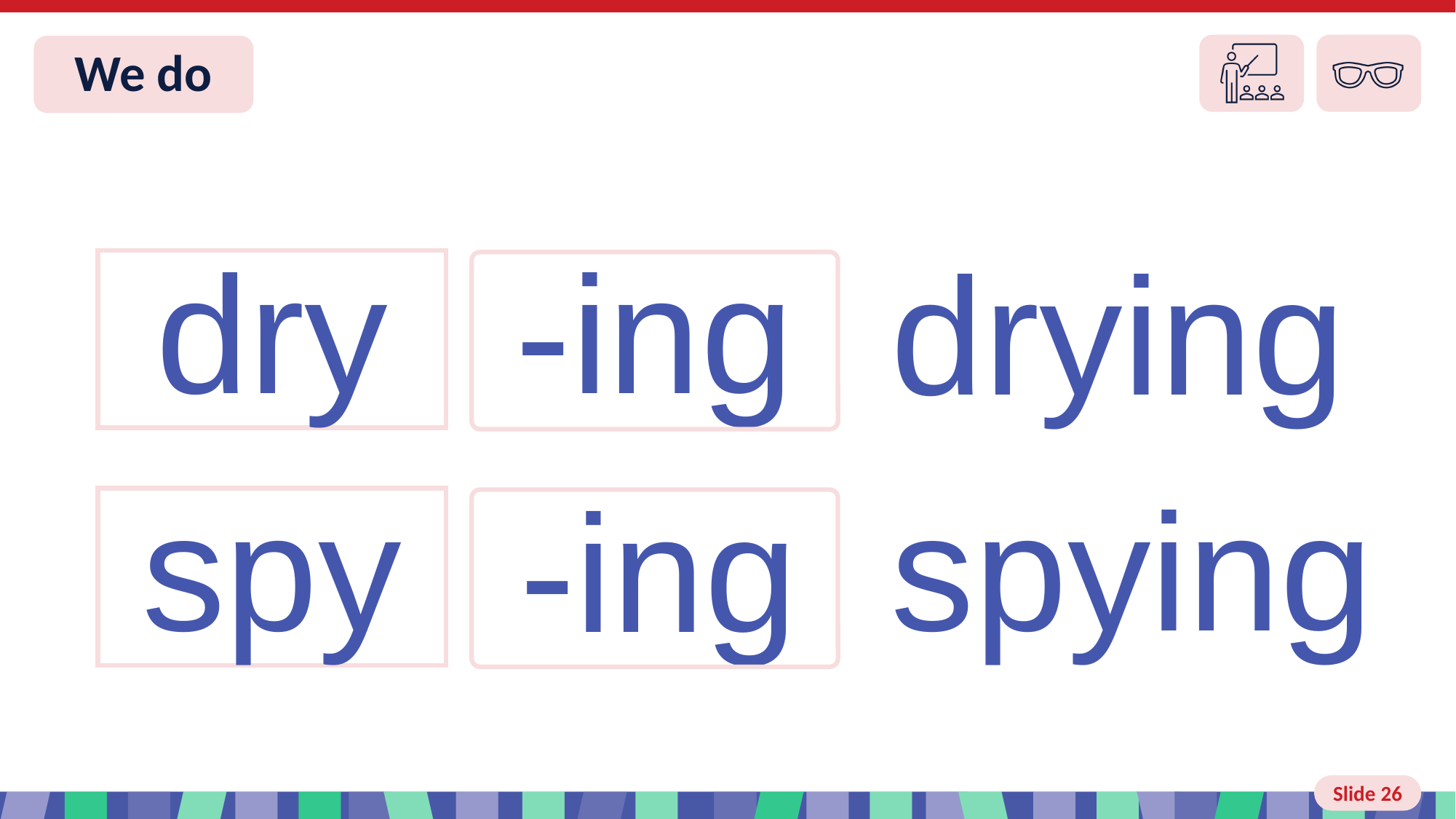

# Slide 26 I do
-ing
drying

dry
spying
-ing

spy